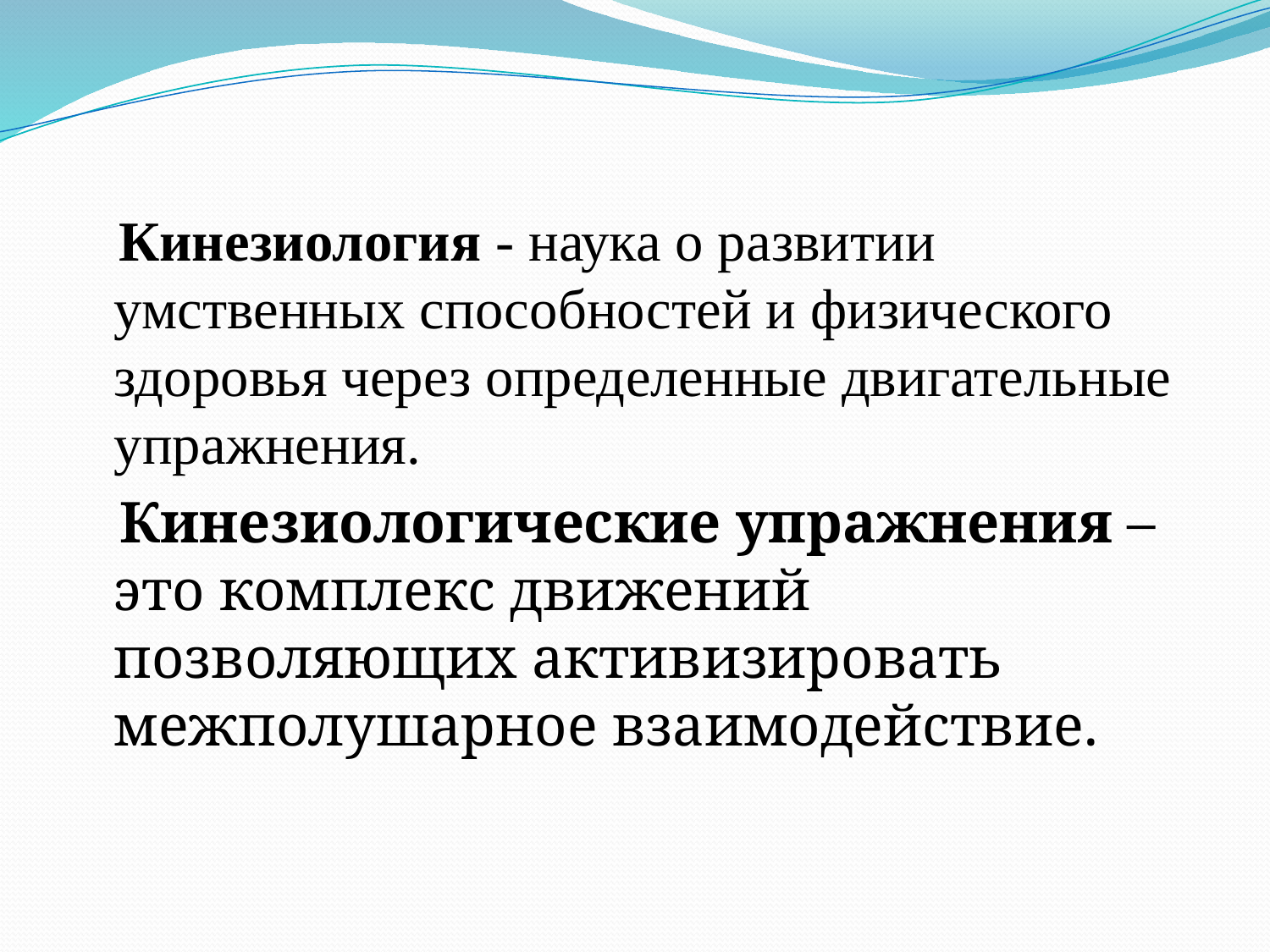

Кинезиология - наука о развитии умственных способностей и физического здоровья через определенные двигательные упражнения.
   Кинезиологические упражнения – это комплекс движений позволяющих активизировать межполушарное взаимодействие.